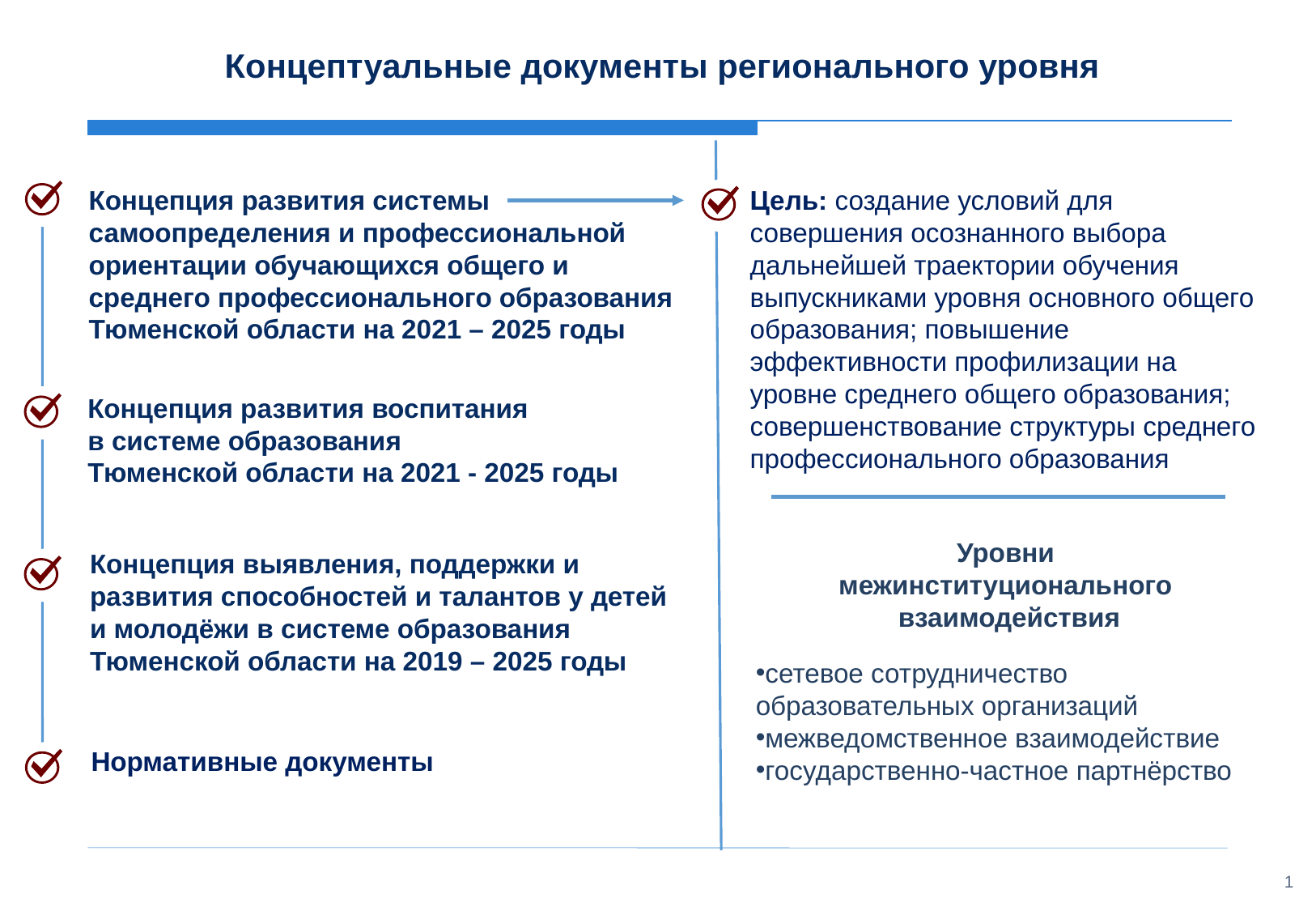

Концептуальные документы регионального уровня

Концепция развития системы
самоопределения и профессиональной ориентации обучающихся общего и
среднего профессионального образования Тюменской области на 2021 – 2025 годы
Цель: создание условий для совершения осознанного выбора дальнейшей траектории обучения выпускниками уровня основного общего образования; повышение эффективности профилизации на уровне среднего общего образования;
совершенствование структуры среднего профессионального образования

Концепция развития воспитания
в системе образования
Тюменской области на 2021 - 2025 годы

Уровни
межинституционального
взаимодействия
Концепция выявления, поддержки и
развития способностей и талантов у детей и молодёжи в системе образования Тюменской области на 2019 – 2025 годы

сетевое сотрудничество образовательных организаций
межведомственное взаимодействие
государственно-частное партнёрство

Нормативные документы

1